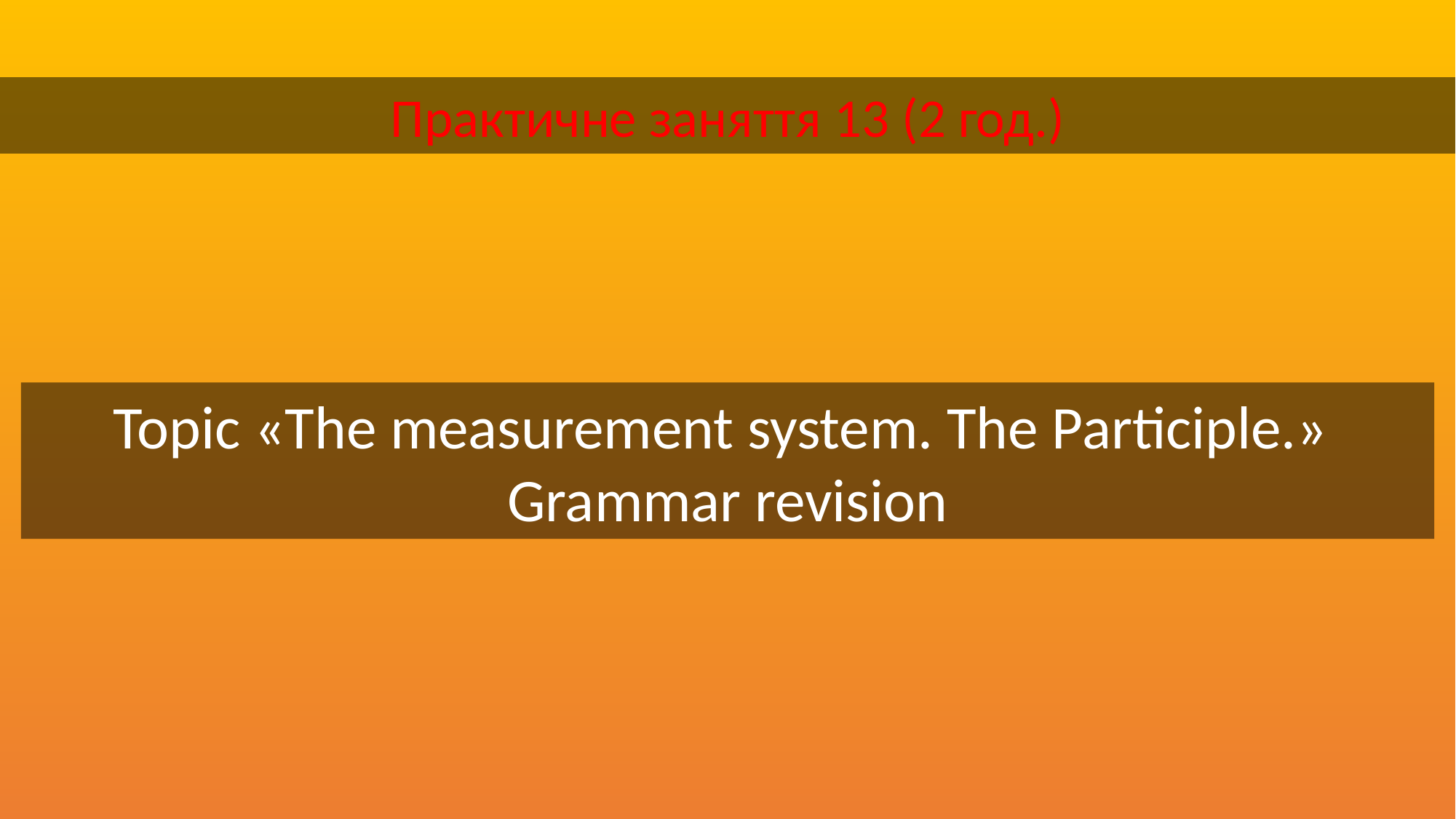

Практичне заняття 13 (2 год.)
Topic «The measurement system. The Participle.»  Grammar revision